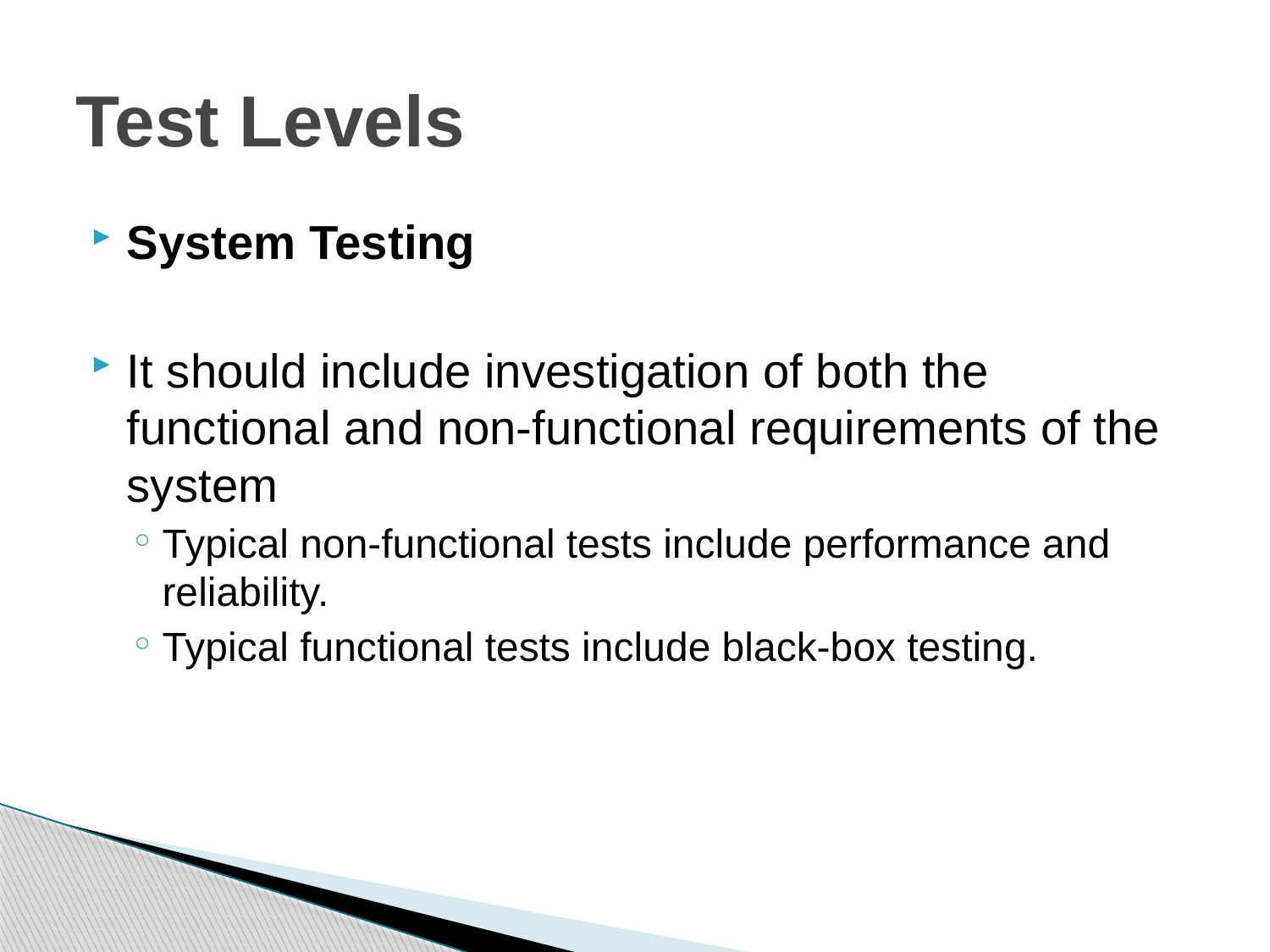

# Test Levels
System Testing

It should include investigation of both the functional and non-functional requirements of the system
Typical non-functional tests include performance and reliability.
Typical functional tests include black-box testing.